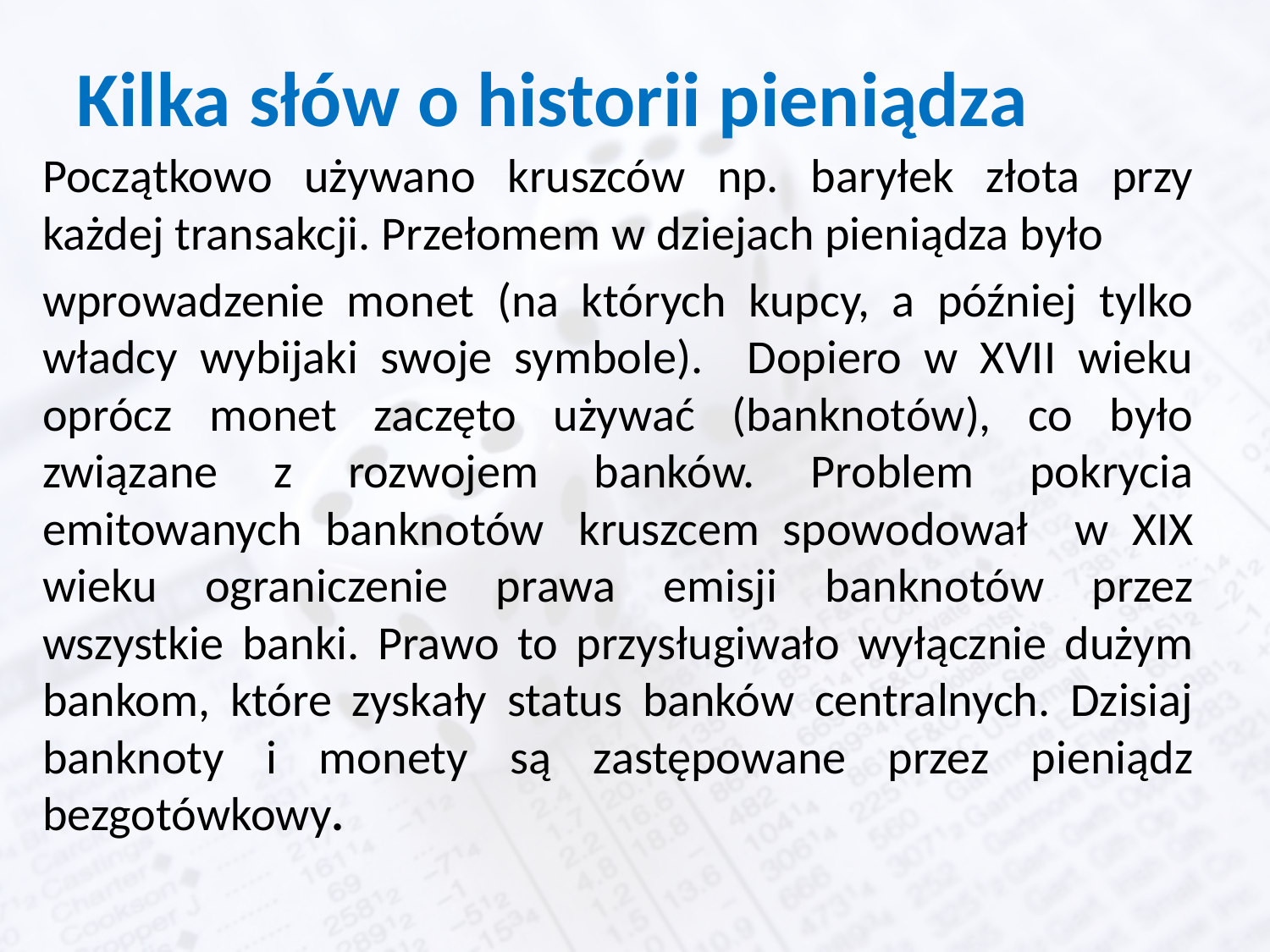

# Kilka słów o historii pieniądza
Początkowo używano kruszców np. baryłek złota przy każdej transakcji. Przełomem w dziejach pieniądza było
wprowadzenie monet (na których kupcy, a później tylko władcy wybijaki swoje symbole).  Dopiero w XVII wieku oprócz monet zaczęto używać (banknotów), co było związane z rozwojem banków. Problem pokrycia emitowanych banknotów  kruszcem spowodował  w XIX wieku ograniczenie prawa emisji banknotów przez wszystkie banki. Prawo to przysługiwało wyłącznie dużym bankom, które zyskały status banków centralnych. Dzisiaj banknoty i monety są zastępowane przez pieniądz bezgotówkowy.